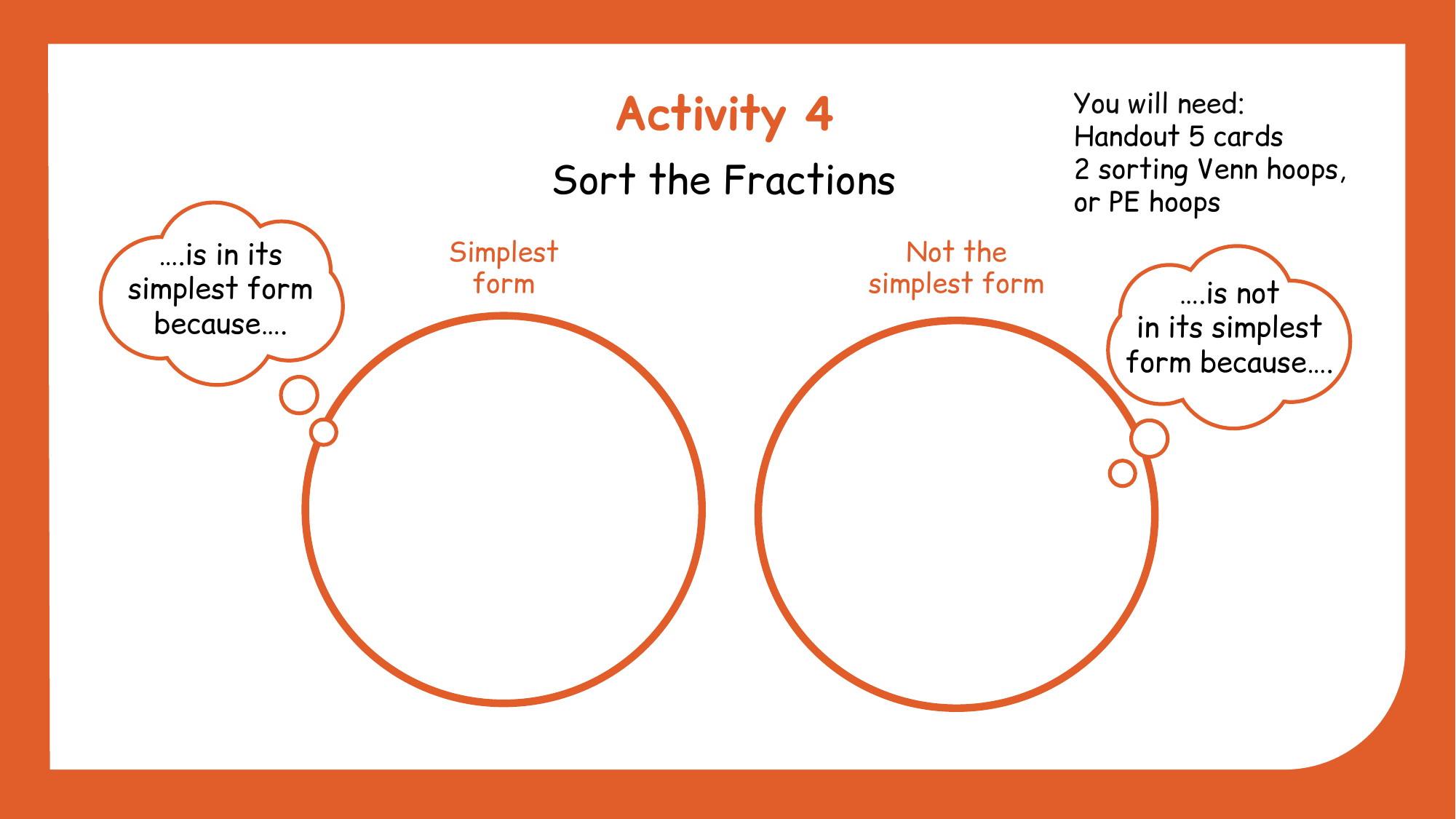

You will need:
Handout 5 cards
2 sorting Venn hoops,
or PE hoops
Activity 4
Sort the Fractions

….is in its simplest form because….

Simplest
form
Not the
simplest form

….is not
in its simplest form because….